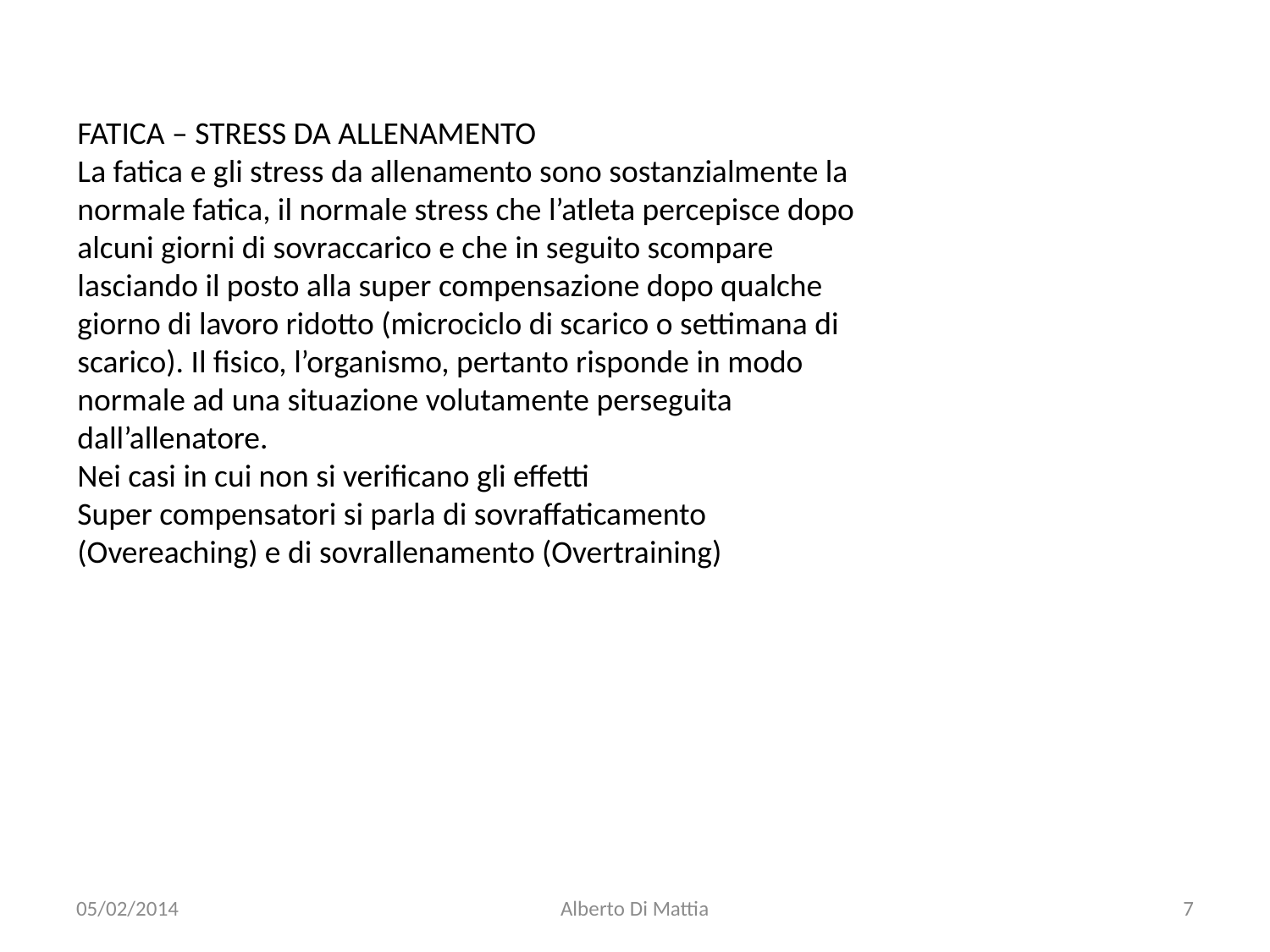

FATICA – STRESS DA ALLENAMENTO
La fatica e gli stress da allenamento sono sostanzialmente la
normale fatica, il normale stress che l’atleta percepisce dopo
alcuni giorni di sovraccarico e che in seguito scompare
lasciando il posto alla super compensazione dopo qualche
giorno di lavoro ridotto (microciclo di scarico o settimana di
scarico). Il fisico, l’organismo, pertanto risponde in modo
normale ad una situazione volutamente perseguita
dall’allenatore.
Nei casi in cui non si verificano gli effetti
Super compensatori si parla di sovraffaticamento
(Overeaching) e di sovrallenamento (Overtraining)
05/02/2014
Alberto Di Mattia
7